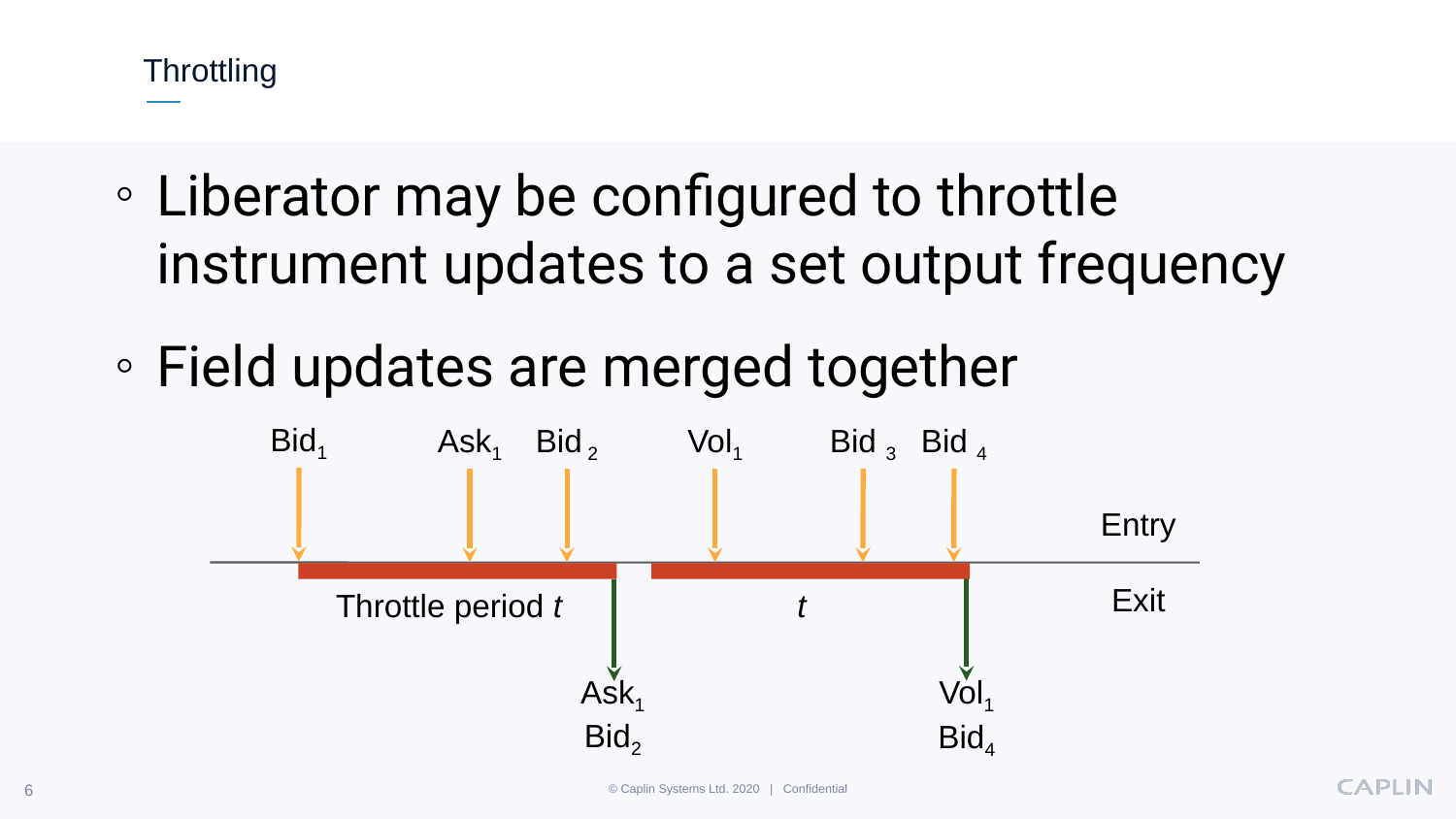

# Throttling
Liberator may be configured to throttle instrument updates to a set output frequency
Field updates are merged together
Bid1
Ask1
Bid 2
Vol1
Bid 3
Bid 4
Entry

Exit
Throttle period t
t
Ask1
Bid2
Vol1
Bid4